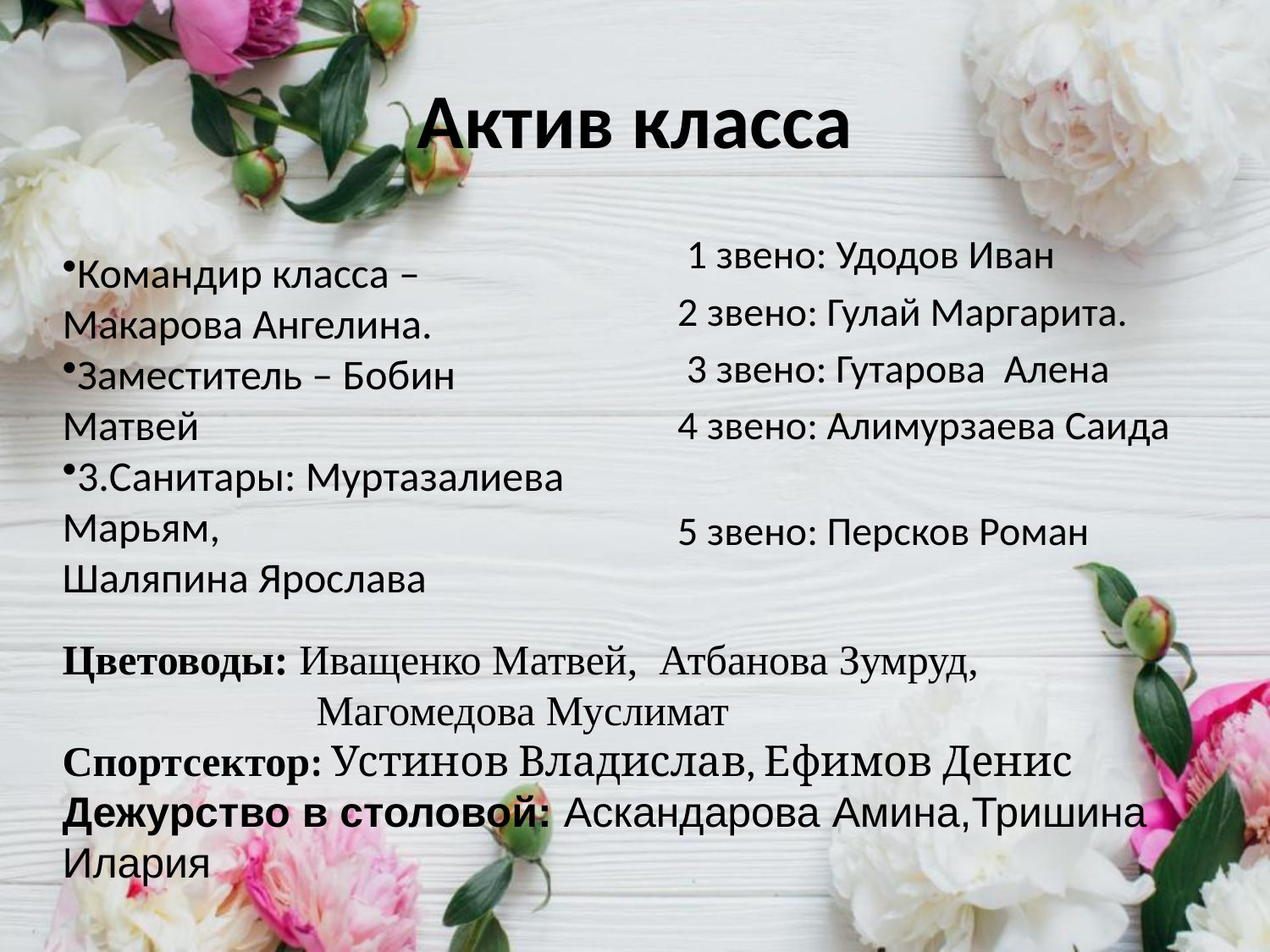

# Актив класса
 1 звено: Удодов Иван
2 звено: Гулай Маргарита.
 3 звено: Гутарова  Алена
4 звено: Алимурзаева Саида
5 звено: Персков Роман
Командир класса – Макарова Ангелина.
Заместитель – Бобин Матвей
3.Санитары: Муртазалиева Марьям,
Шаляпина Ярослава
Цветоводы: Иващенко Матвей,  Атбанова Зумруд,
                        Магомедова Муслимат
Спортсектор: Устинов Владислав, Ефимов Денис
Дежурство в столовой: Аскандарова Амина,Тришина Илария